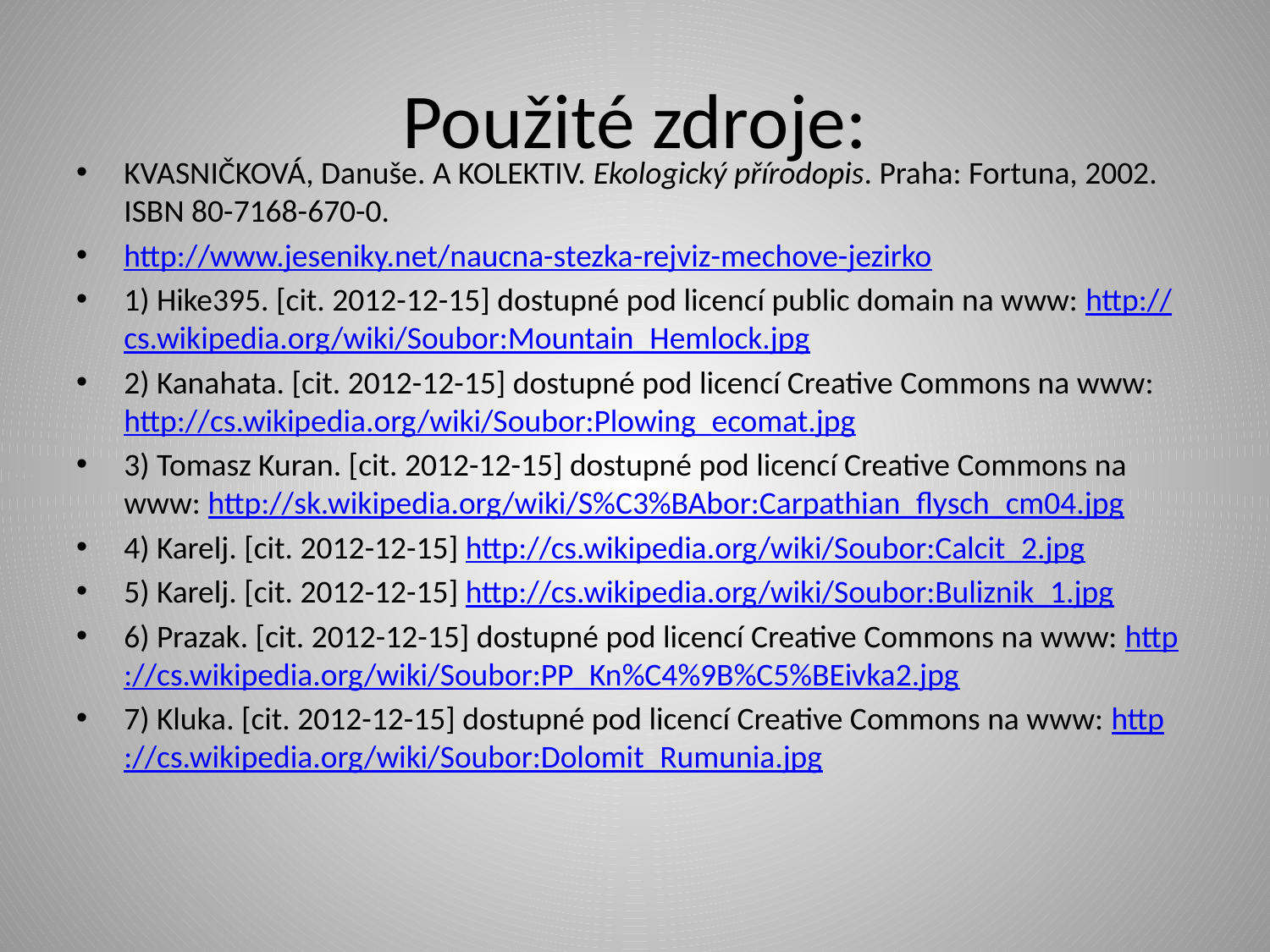

# Použité zdroje:
KVASNIČKOVÁ, Danuše. A KOLEKTIV. Ekologický přírodopis. Praha: Fortuna, 2002. ISBN 80-7168-670-0.
http://www.jeseniky.net/naucna-stezka-rejviz-mechove-jezirko
1) Hike395. [cit. 2012-12-15] dostupné pod licencí public domain na www: http://cs.wikipedia.org/wiki/Soubor:Mountain_Hemlock.jpg
2) Kanahata. [cit. 2012-12-15] dostupné pod licencí Creative Commons na www:  http://cs.wikipedia.org/wiki/Soubor:Plowing_ecomat.jpg
3) Tomasz Kuran. [cit. 2012-12-15] dostupné pod licencí Creative Commons na www: http://sk.wikipedia.org/wiki/S%C3%BAbor:Carpathian_flysch_cm04.jpg
4) Karelj. [cit. 2012-12-15] http://cs.wikipedia.org/wiki/Soubor:Calcit_2.jpg
5) Karelj. [cit. 2012-12-15] http://cs.wikipedia.org/wiki/Soubor:Buliznik_1.jpg
6) Prazak. [cit. 2012-12-15] dostupné pod licencí Creative Commons na www: http://cs.wikipedia.org/wiki/Soubor:PP_Kn%C4%9B%C5%BEivka2.jpg
7) Kluka. [cit. 2012-12-15] dostupné pod licencí Creative Commons na www: http://cs.wikipedia.org/wiki/Soubor:Dolomit_Rumunia.jpg